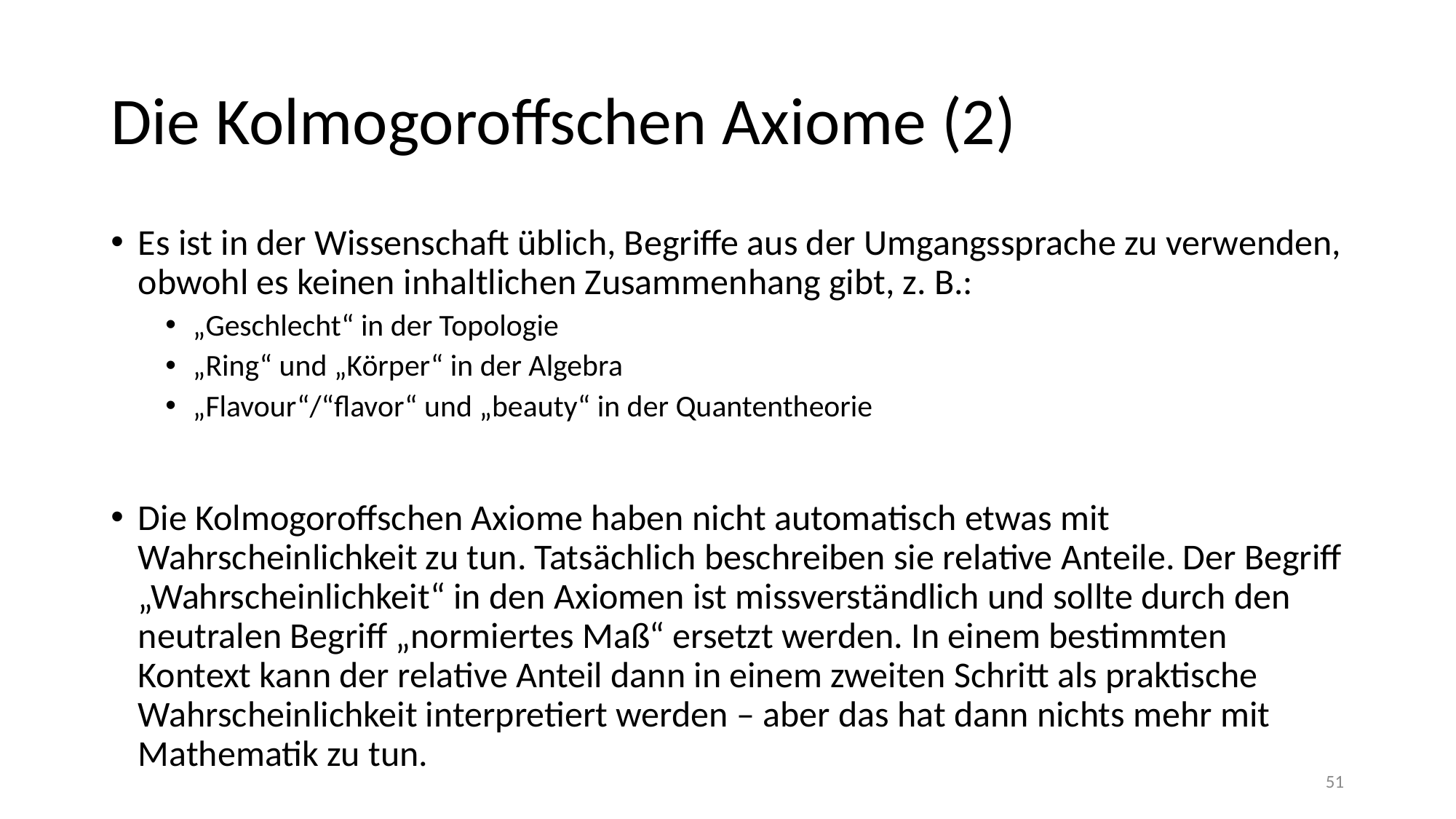

# Die Kolmogoroffschen Axiome (2)
Es ist in der Wissenschaft üblich, Begriffe aus der Umgangssprache zu verwenden, obwohl es keinen inhaltlichen Zusammenhang gibt, z. B.:
„Geschlecht“ in der Topologie
„Ring“ und „Körper“ in der Algebra
„Flavour“/“flavor“ und „beauty“ in der Quantentheorie

Die Kolmogoroffschen Axiome haben nicht automatisch etwas mit Wahrscheinlichkeit zu tun. Tatsächlich beschreiben sie relative Anteile. Der Begriff „Wahrscheinlichkeit“ in den Axiomen ist missverständlich und sollte durch den neutralen Begriff „normiertes Maß“ ersetzt werden. In einem bestimmten Kontext kann der relative Anteil dann in einem zweiten Schritt als praktische Wahrscheinlichkeit interpretiert werden – aber das hat dann nichts mehr mit Mathematik zu tun.

51